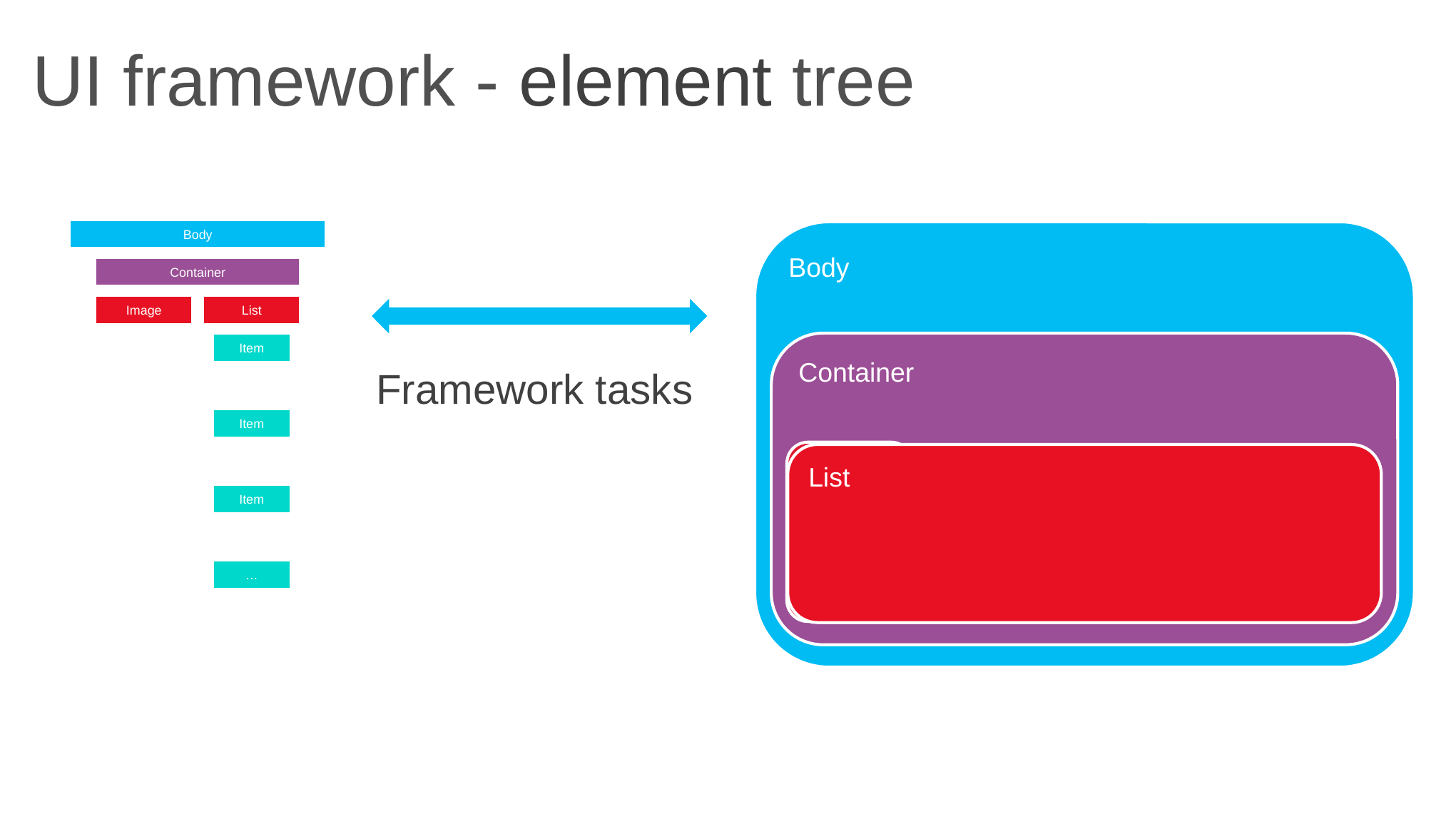

# UI framework - element tree
Body
Container
Image
List
Item
Item
…
Item
Body
Container
Image
List
Item
Item
…
Item

Framework tasks